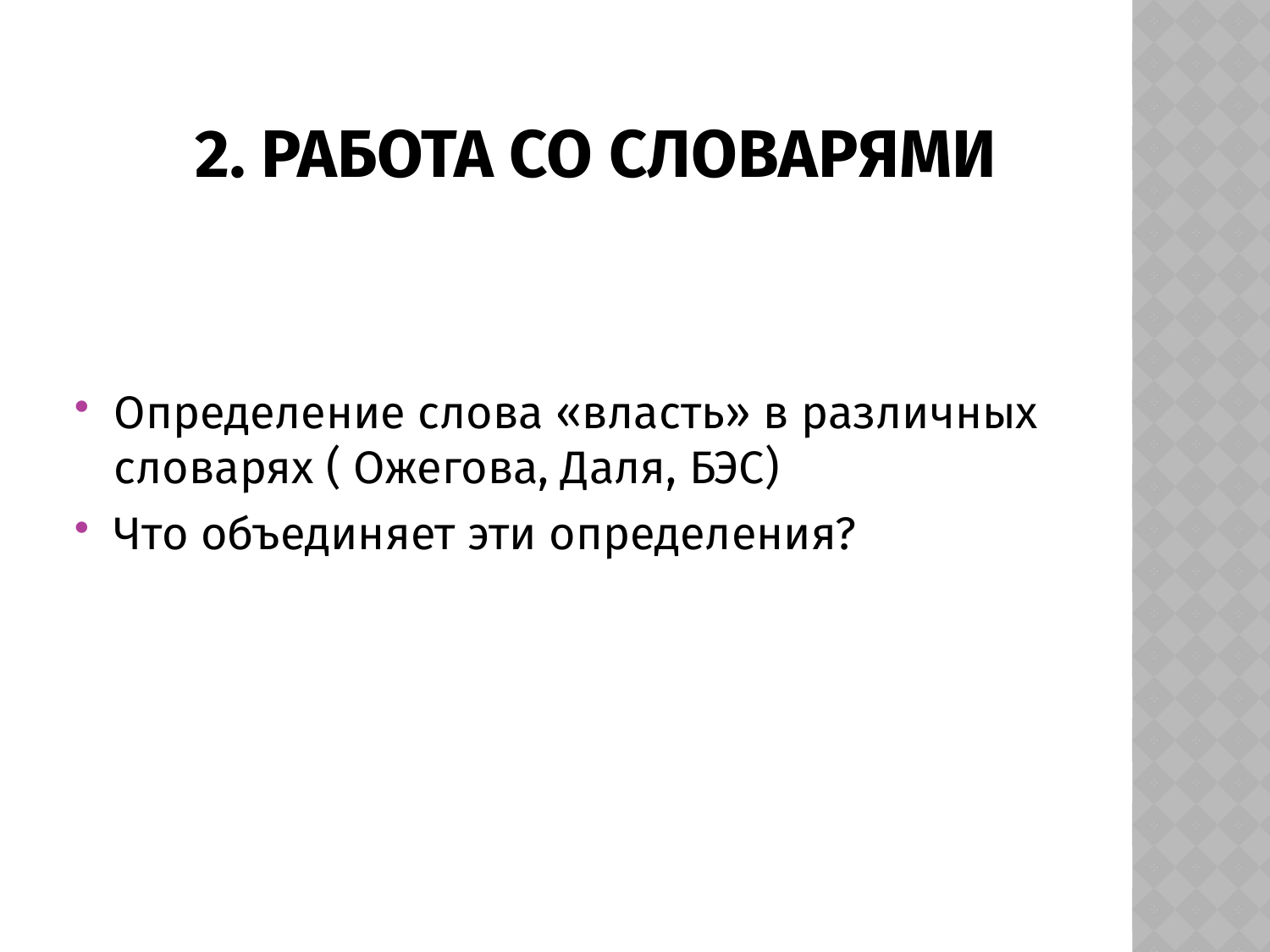

# 2. Работа со словарями
Определение слова «власть» в различных словарях ( Ожегова, Даля, БЭС)
Что объединяет эти определения?